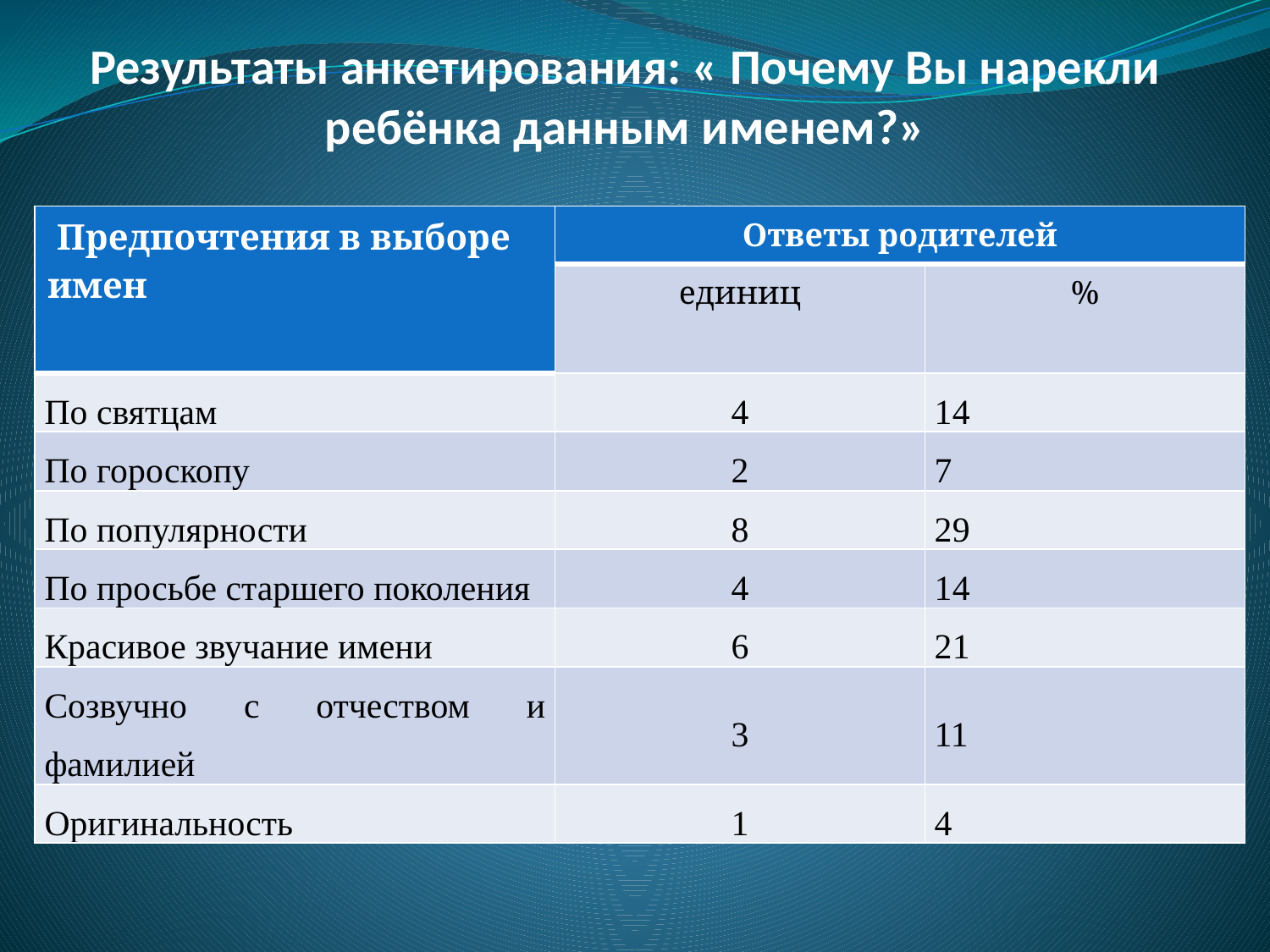

# Результаты анкетирования: « Почему Вы нарекли ребёнка данным именем?»

| Предпочтения в выборе имен | Ответы родителей |  |
| --- | --- | --- |
|  | единиц | % |
| По святцам | 4 | 14 |
| По гороскопу | 2 | 7 |
| По популярности | 8 | 29 |
| По просьбе старшего поколения | 4 | 14 |
| Красивое звучание имени | 6 | 21 |
| Созвучно с отчеством и фамилией | 3 | 11 |
| Оригинальность | 1 | 4 |